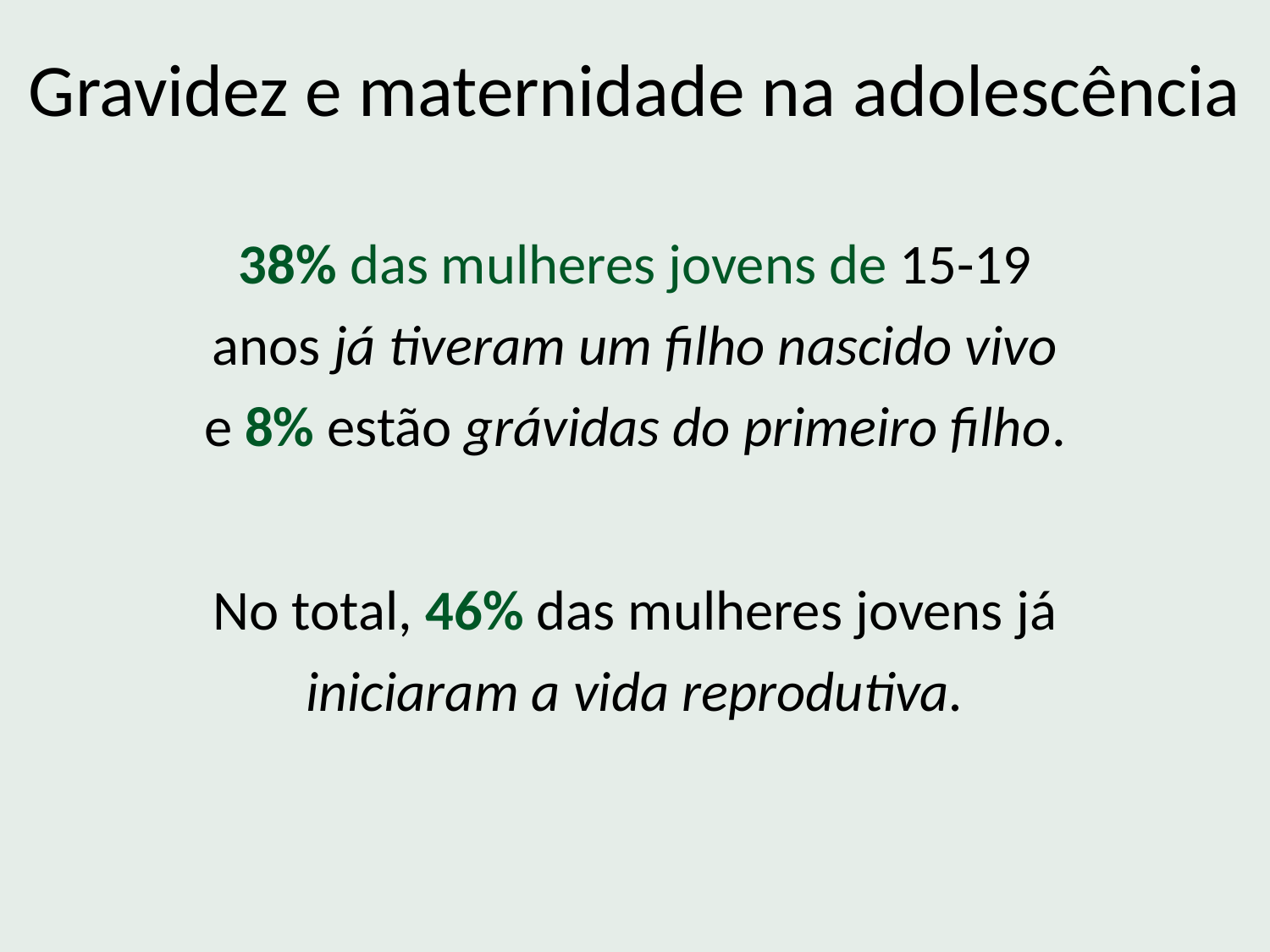

Gravidez e maternidade na adolescência
38% das mulheres jovens de 15-19 anos já tiveram um filho nascido vivo e 8% estão grávidas do primeiro filho.

No total, 46% das mulheres jovens já iniciaram a vida reprodutiva.